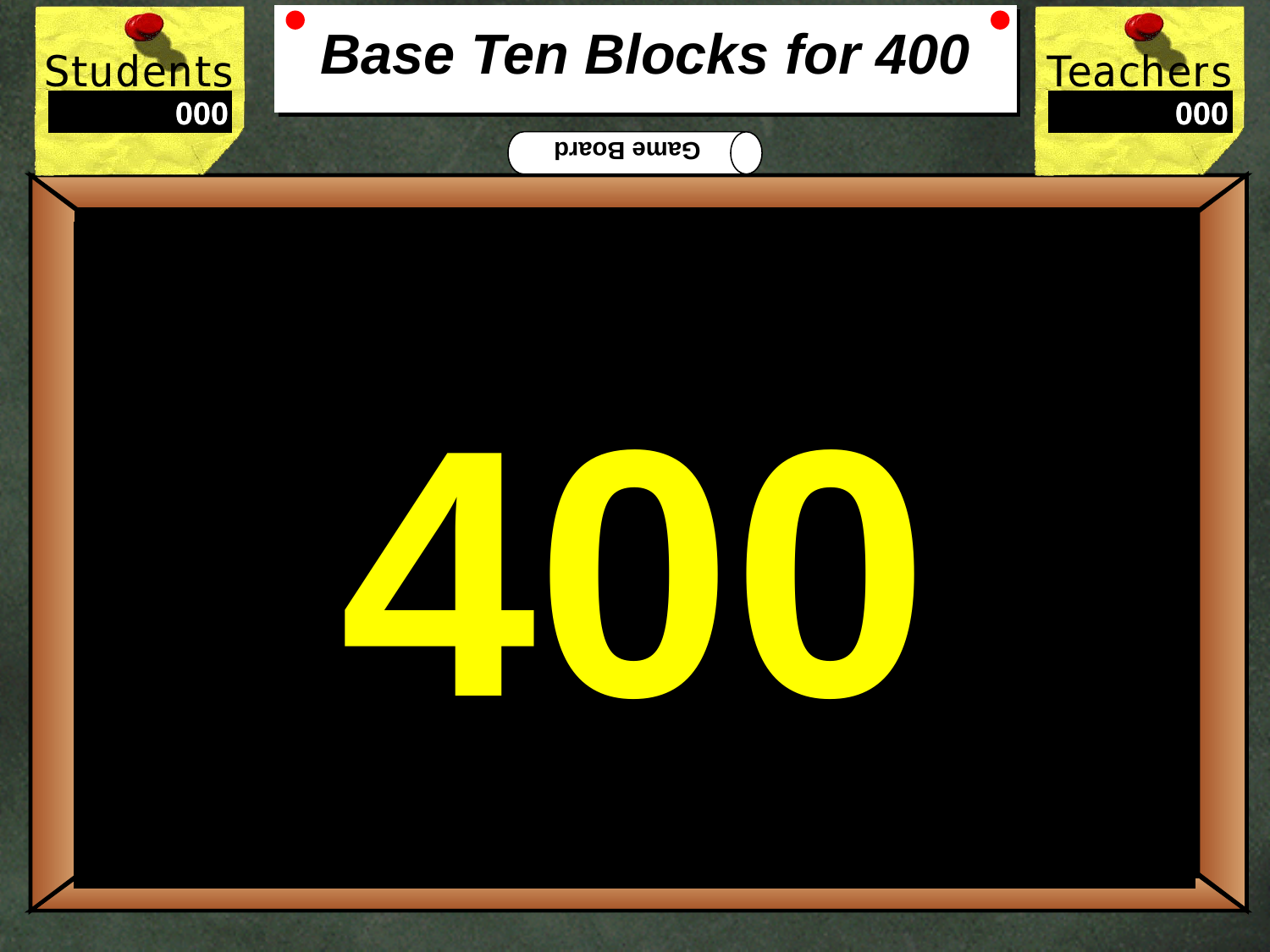

# Base Ten Blocks for 400
What is this number written in words?

400